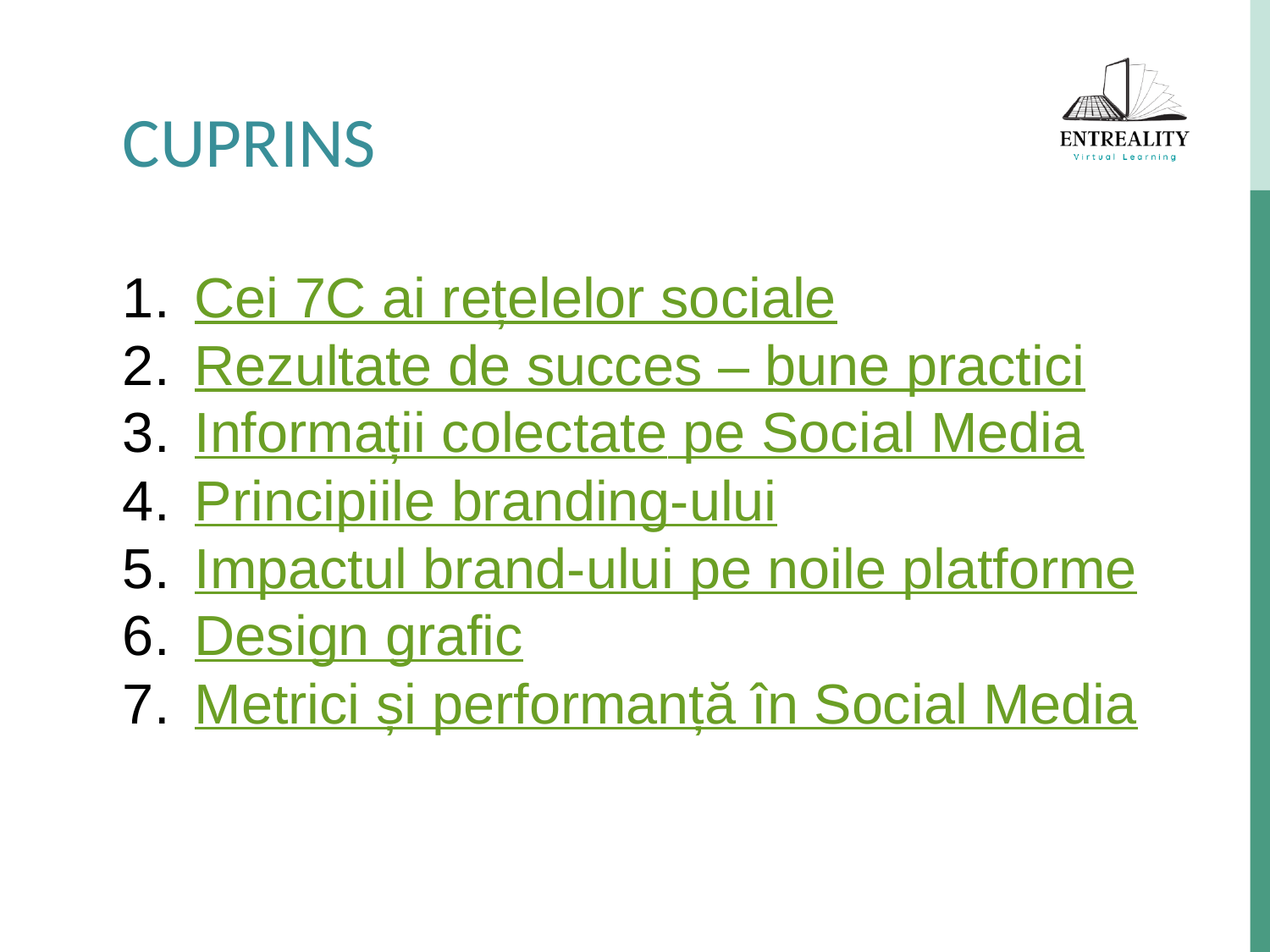

CUPRINS
Cei 7C ai rețelelor sociale
Rezultate de succes – bune practici
Informații colectate pe Social Media
Principiile branding-ului
Impactul brand-ului pe noile platforme
Design grafic
Metrici și performanță în Social Media